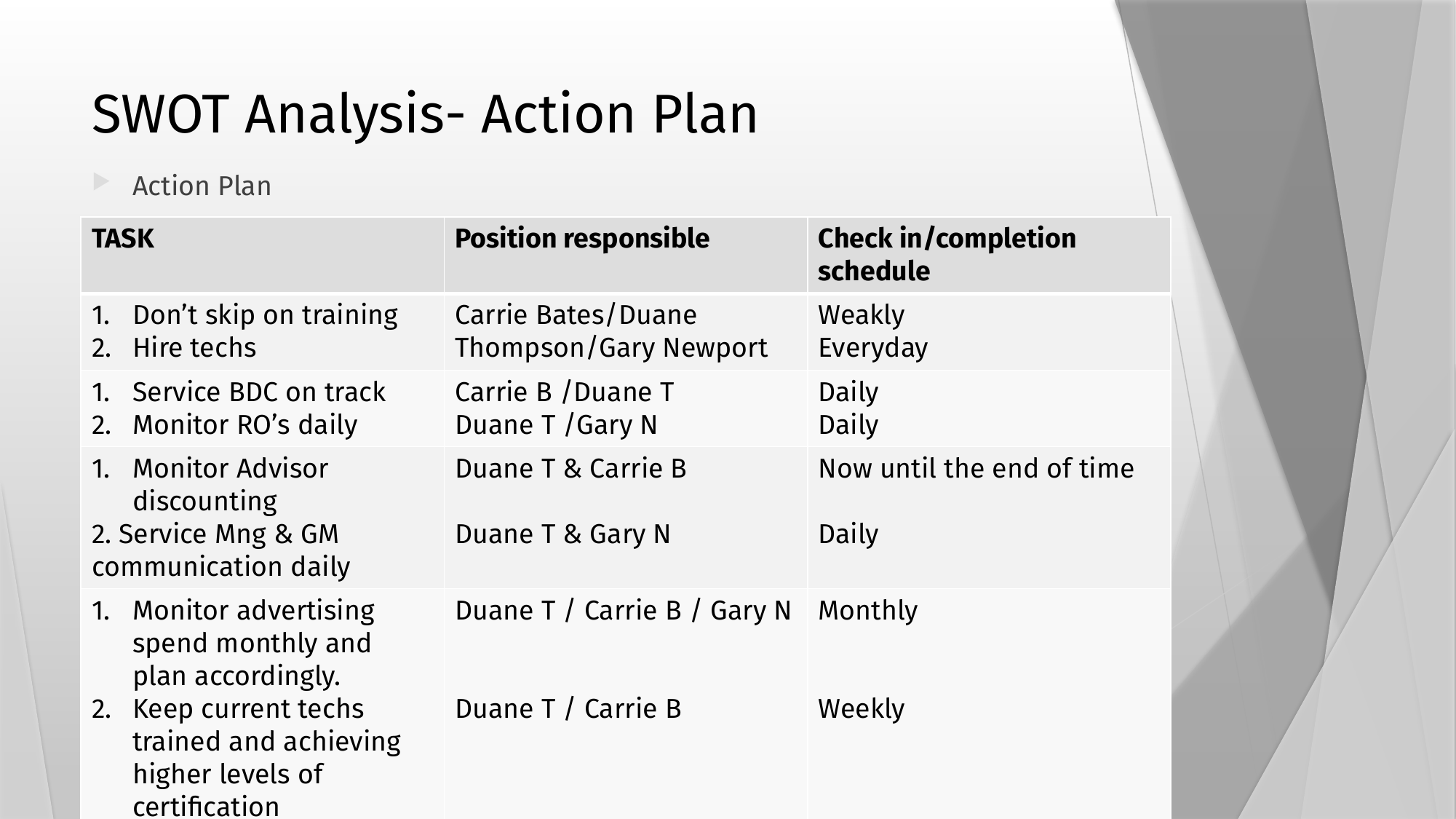

# SWOT Analysis- Action Plan
Action Plan

| TASK | Position responsible | Check in/completion schedule |
| --- | --- | --- |
| Don’t skip on training Hire techs | Carrie Bates/Duane Thompson/Gary Newport | Weakly Everyday |
| Service BDC on track Monitor RO’s daily | Carrie B /Duane T Duane T /Gary N | Daily Daily |
| Monitor Advisor discounting 2. Service Mng & GM communication daily | Duane T & Carrie B Duane T & Gary N | Now until the end of time Daily |
| Monitor advertising spend monthly and plan accordingly. Keep current techs trained and achieving higher levels of certification Monitor Door rate, parts prices, and costs with mystery shops. | Duane T / Carrie B / Gary N Duane T / Carrie B Duane T / Carrie B / Adam | Monthly Weekly Monthly |
|  |  |  |
|  |  |  |
|  |  |  |